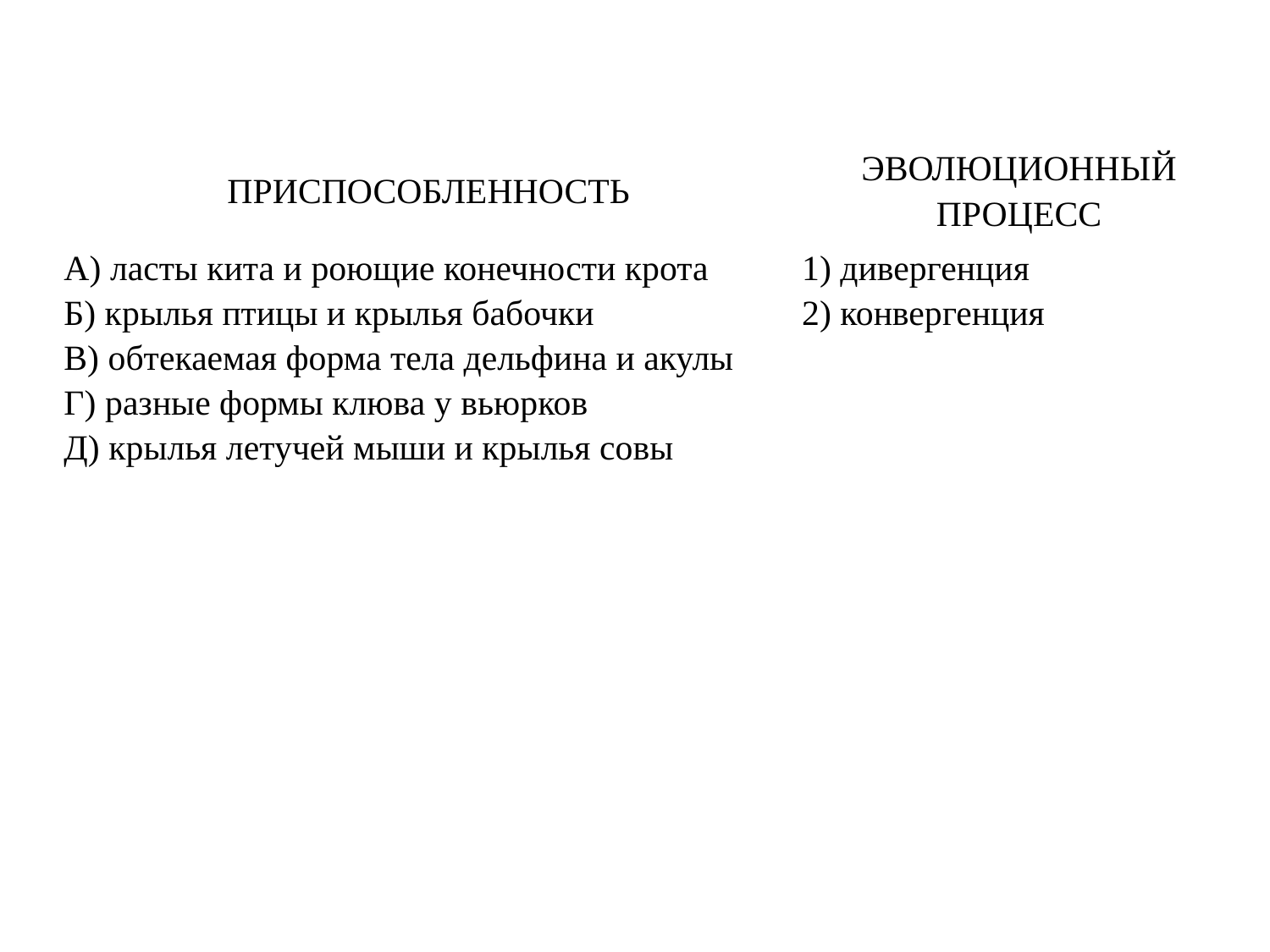

| ПРИСПОСОБЛЕННОСТЬ | ЭВОЛЮЦИОННЫЙ ПРОЦЕСС |
| --- | --- |
| А) ласты кита и роющие конечности крота Б) крылья птицы и крылья бабочки В) обтекаемая форма тела дельфина и акулы Г) разные формы клюва у вьюрков Д) крылья летучей мыши и крылья совы | 1) дивергенция 2) конвергенция |